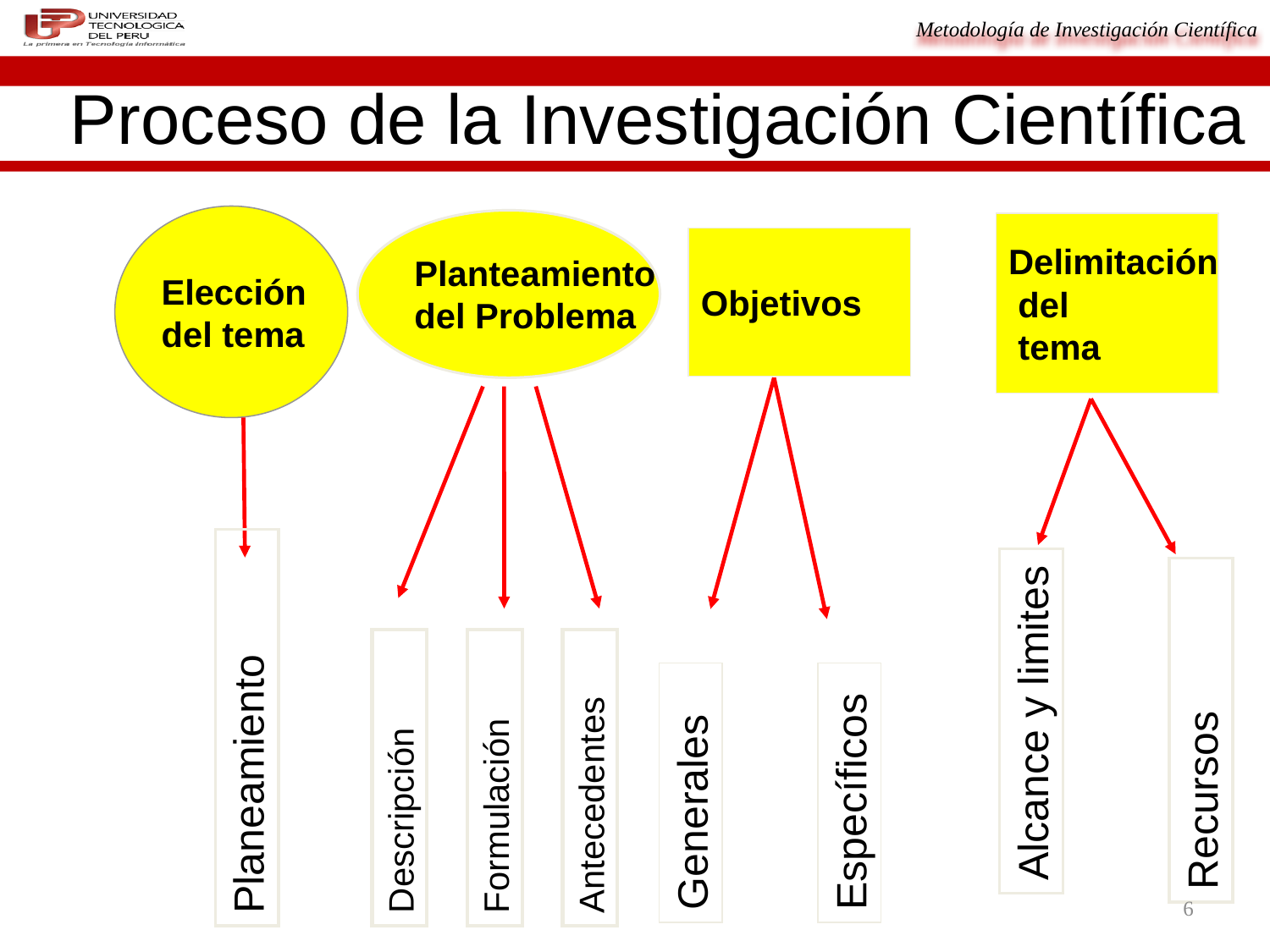

Proceso de la Investigación Científica
Elección
del tema
Planteamiento
del Problema
Delimitación
 del
 tema
Objetivos

Generales
Específicos

Descripción
Formulación
Antecedentes

Alcance y limites
Recursos

Planeamiento

6